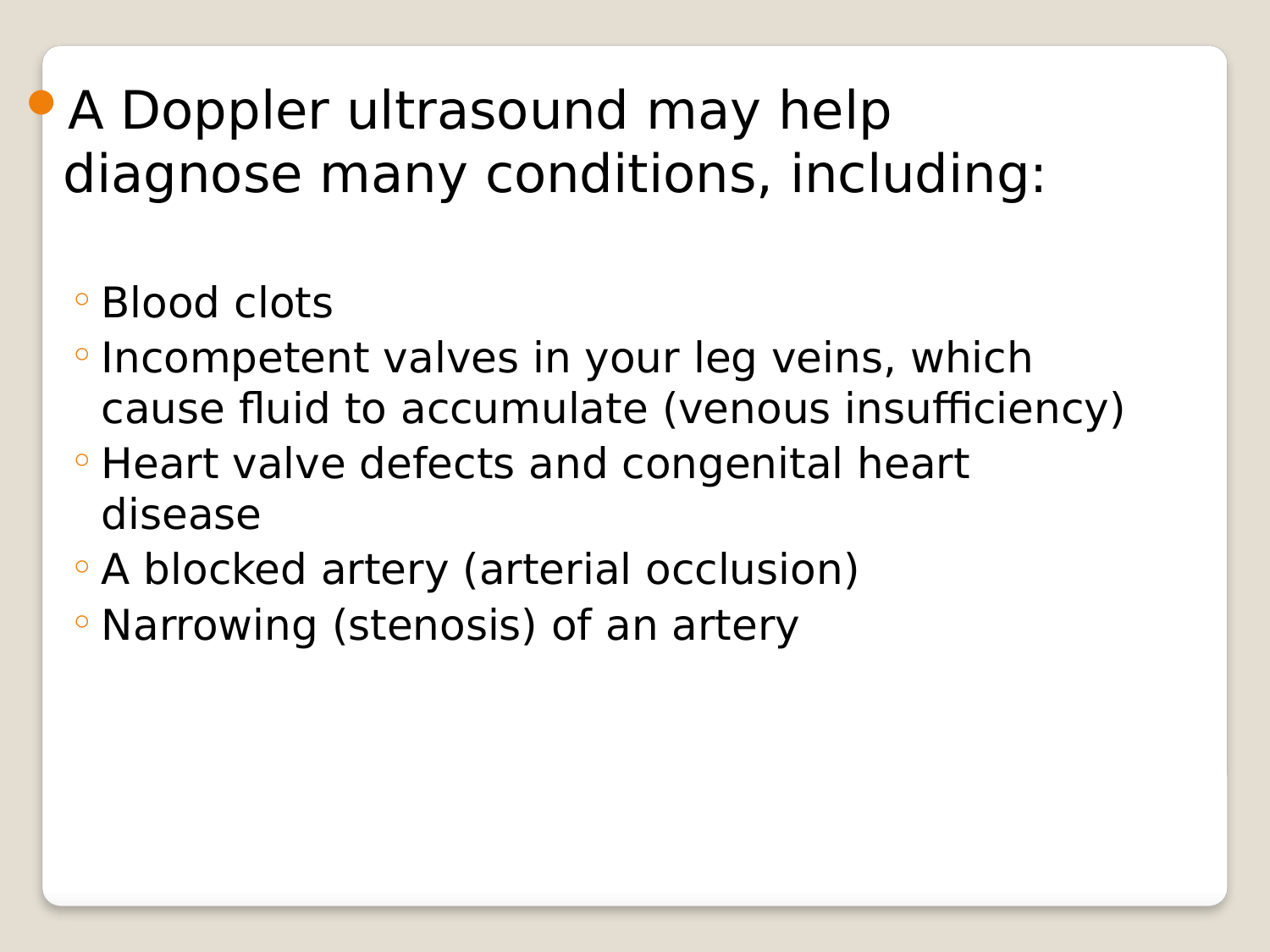

A Doppler ultrasound may help diagnose many conditions, including:

Blood clots
Incompetent valves in your leg veins, which cause fluid to accumulate (venous insufficiency)
Heart valve defects and congenital heart disease
A blocked artery (arterial occlusion)
Narrowing (stenosis) of an artery